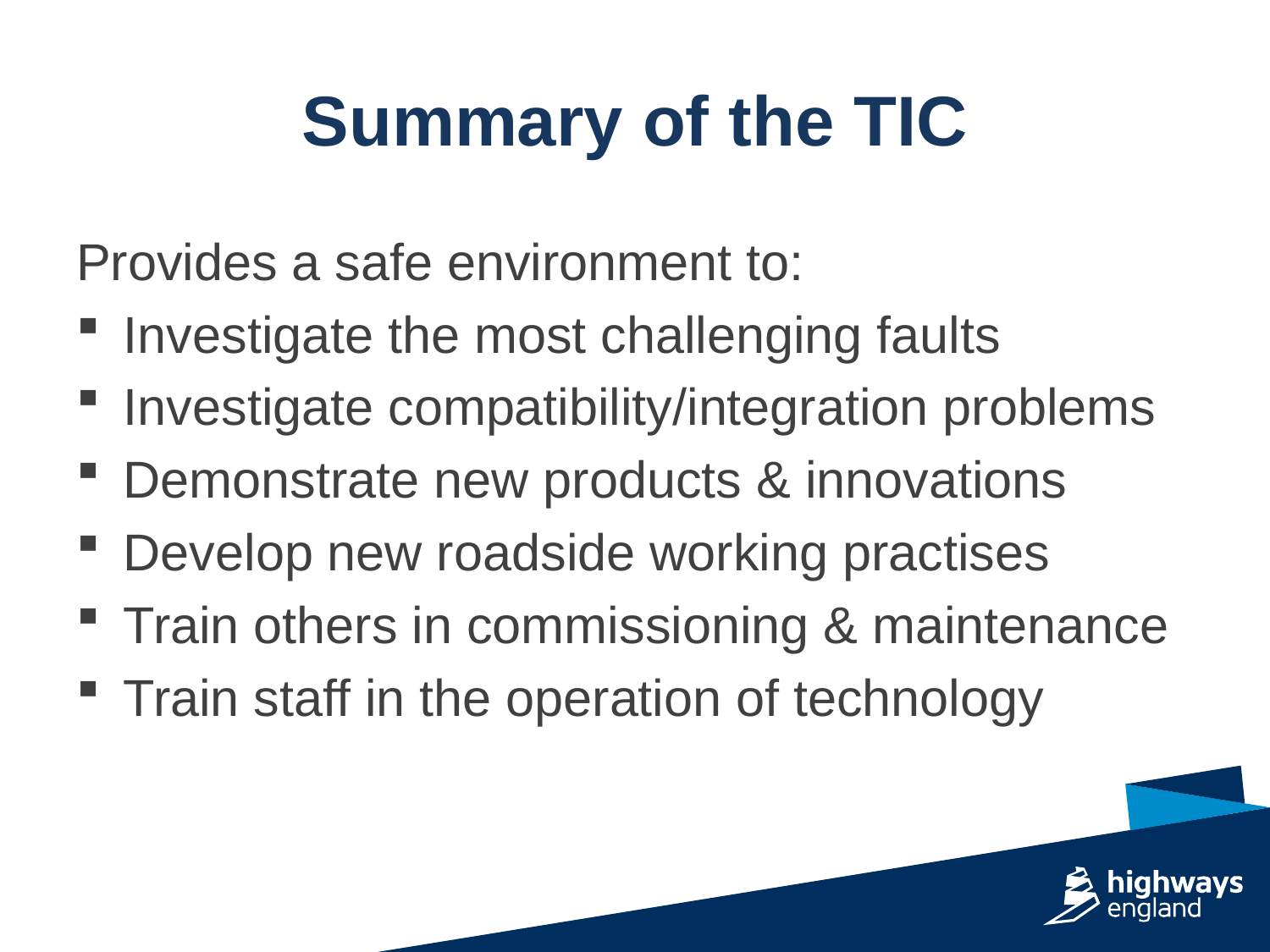

# Summary of the TIC
Provides a safe environment to:
Investigate the most challenging faults
Investigate compatibility/integration problems
Demonstrate new products & innovations
Develop new roadside working practises
Train others in commissioning & maintenance
Train staff in the operation of technology